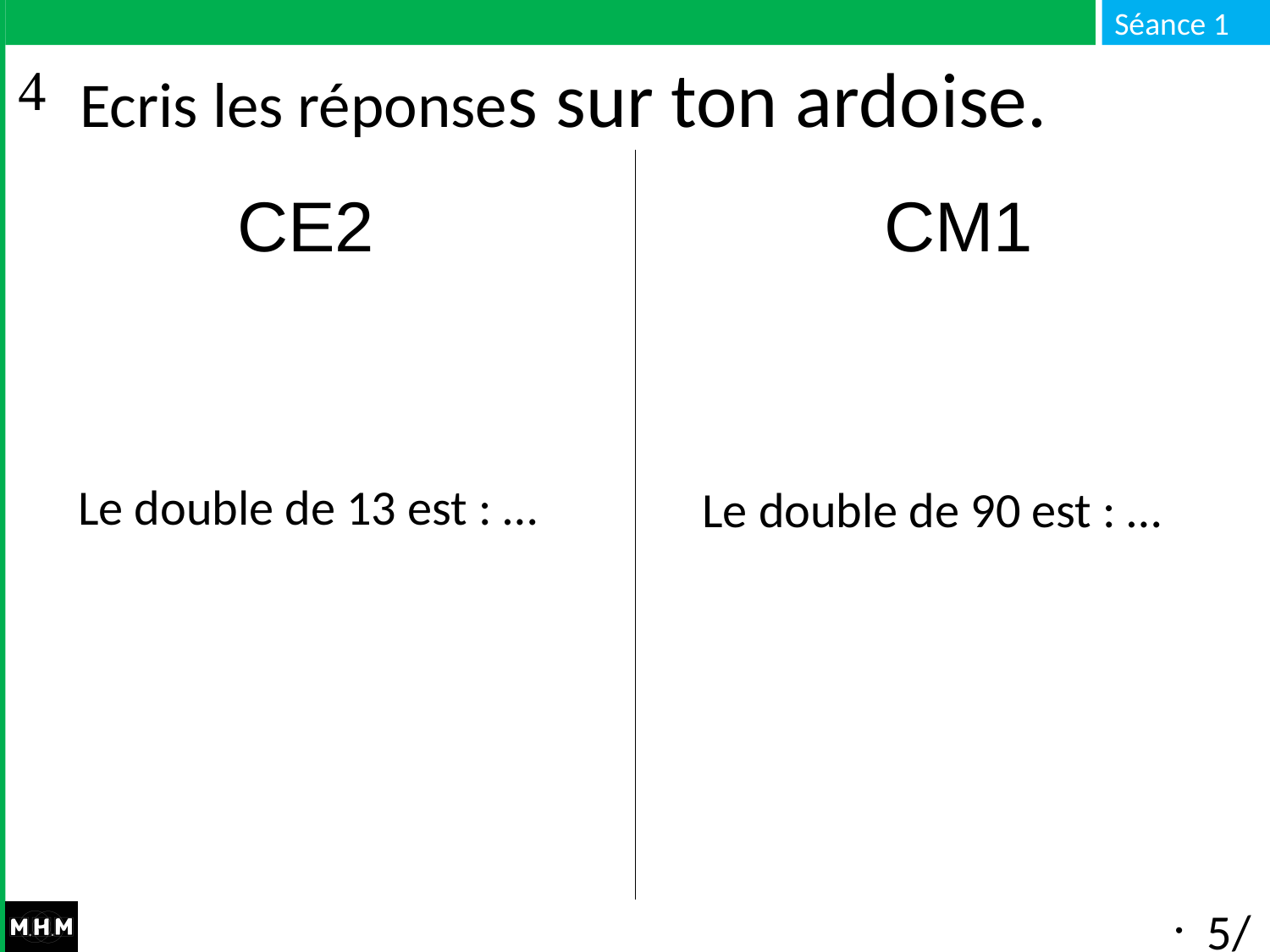

# Ecris les réponses sur ton ardoise.

CE2                          CM1
Le double de 13 est : …

Le double de 90 est : …

5/8